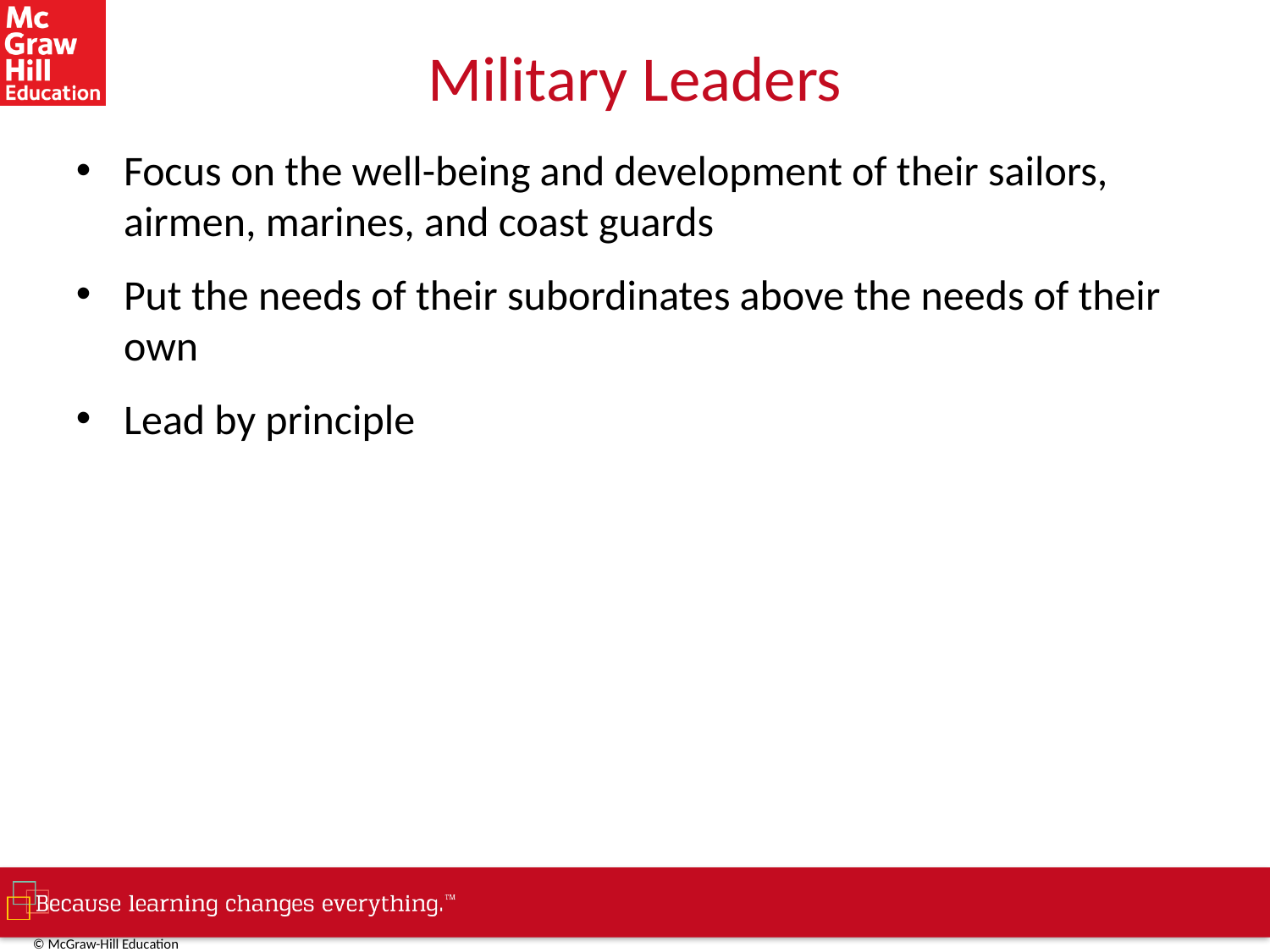

# Military Leaders
Focus on the well-being and development of their sailors, airmen, marines, and coast guards
Put the needs of their subordinates above the needs of their own
Lead by principle